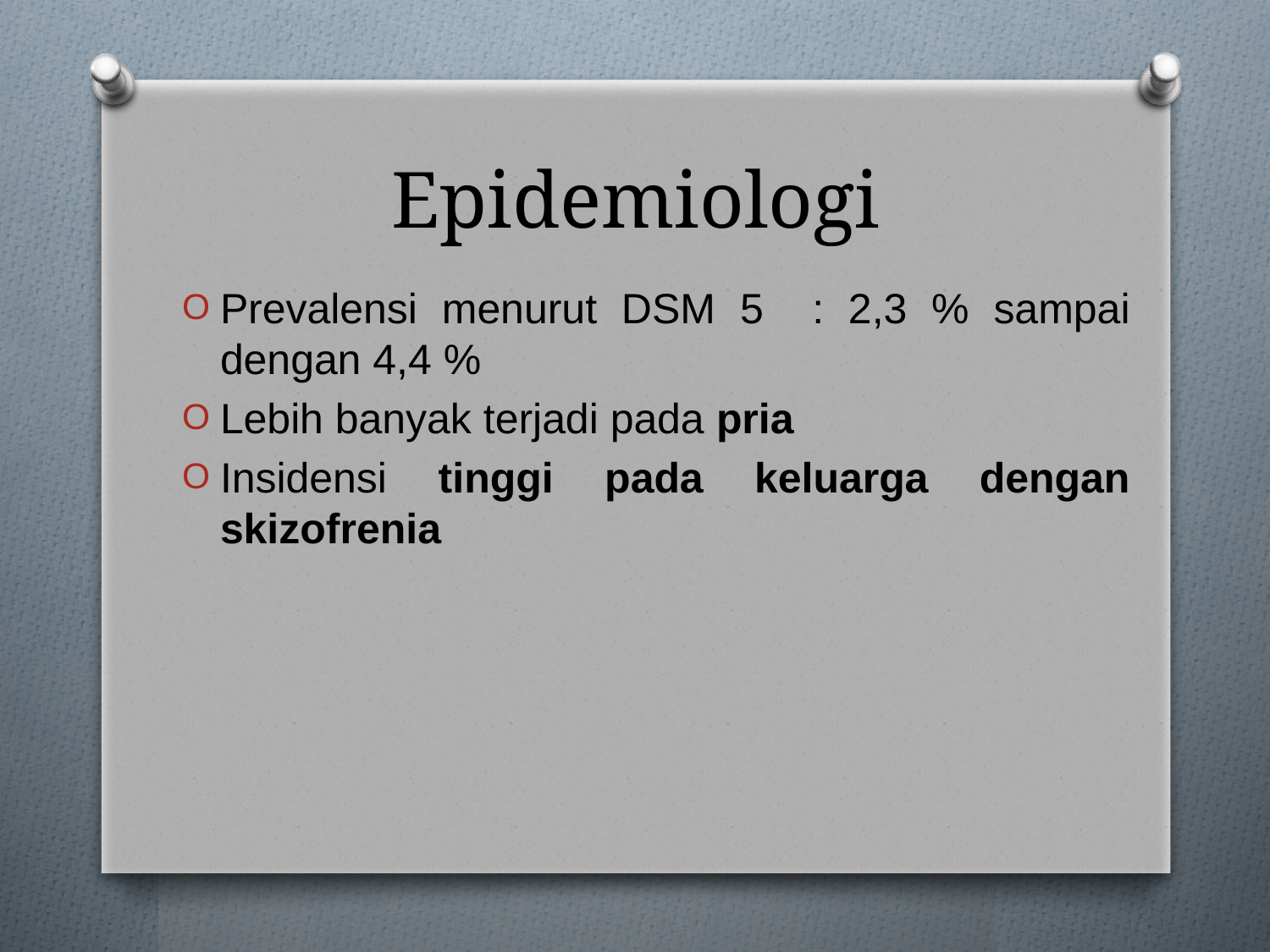

# Epidemiologi
Prevalensi menurut DSM 5  : 2,3 % sampai dengan 4,4 %
Lebih banyak terjadi pada pria
Insidensi tinggi pada keluarga dengan skizofrenia